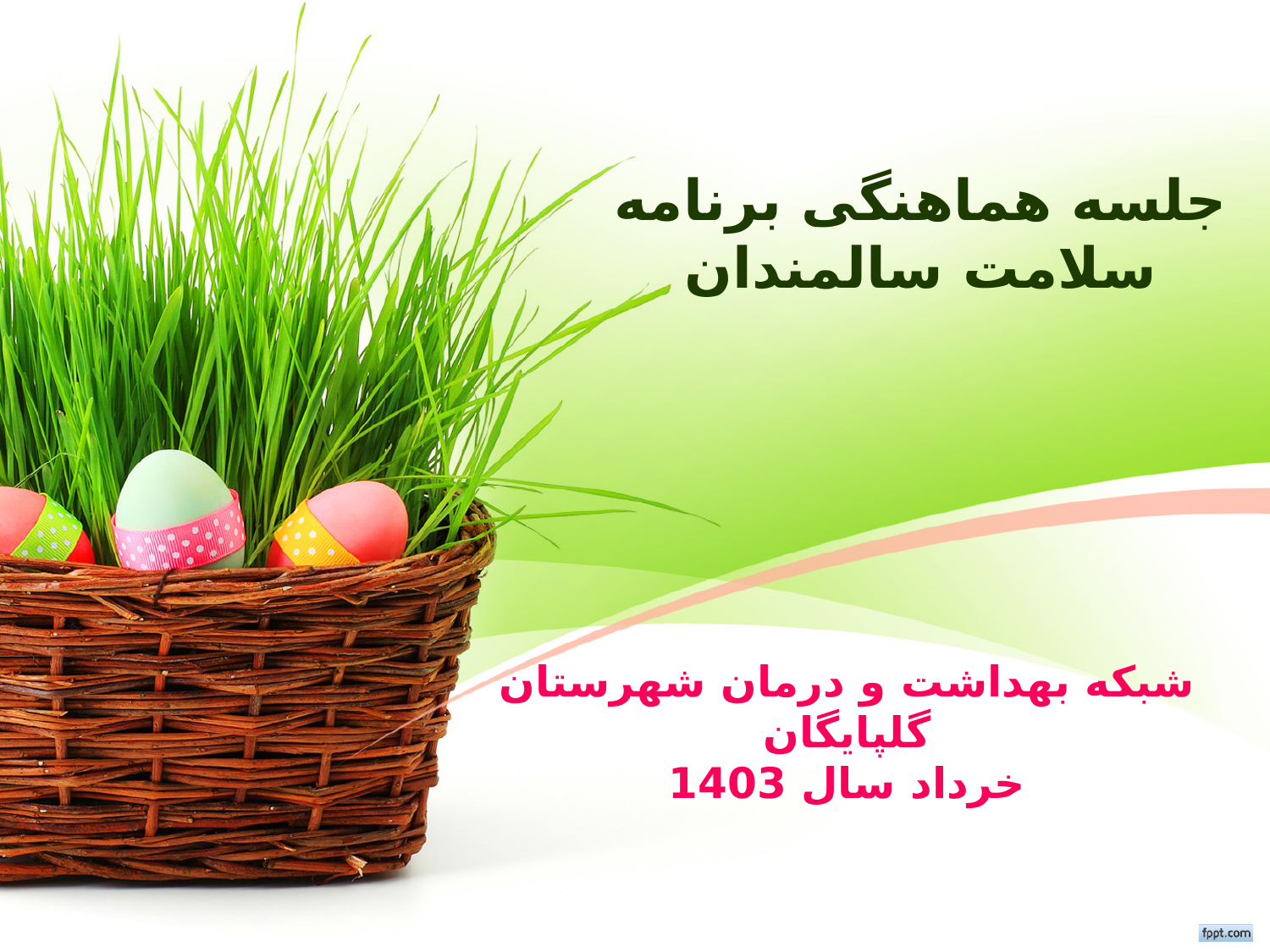

جلسه هماهنگی برنامه سلامت سالمندان
# شبکه بهداشت و درمان شهرستان گلپایگان خرداد سال 1403